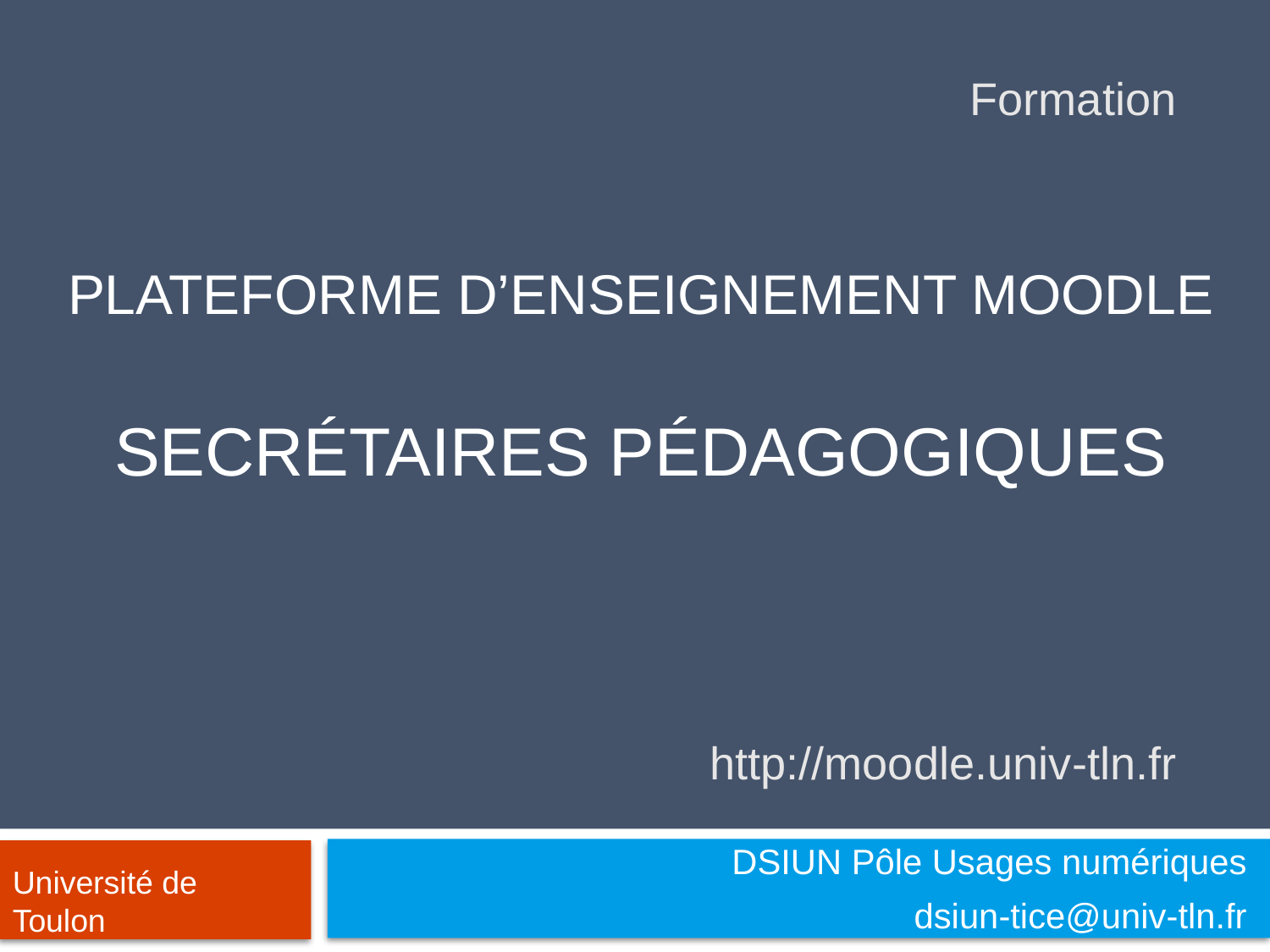

Formation
# Plateforme d’enseignement Moodle Secrétaires pédagogiques
http://moodle.univ-tln.fr
DSIUN Pôle Usages numériques
dsiun-tice@univ-tln.fr
Université de Toulon